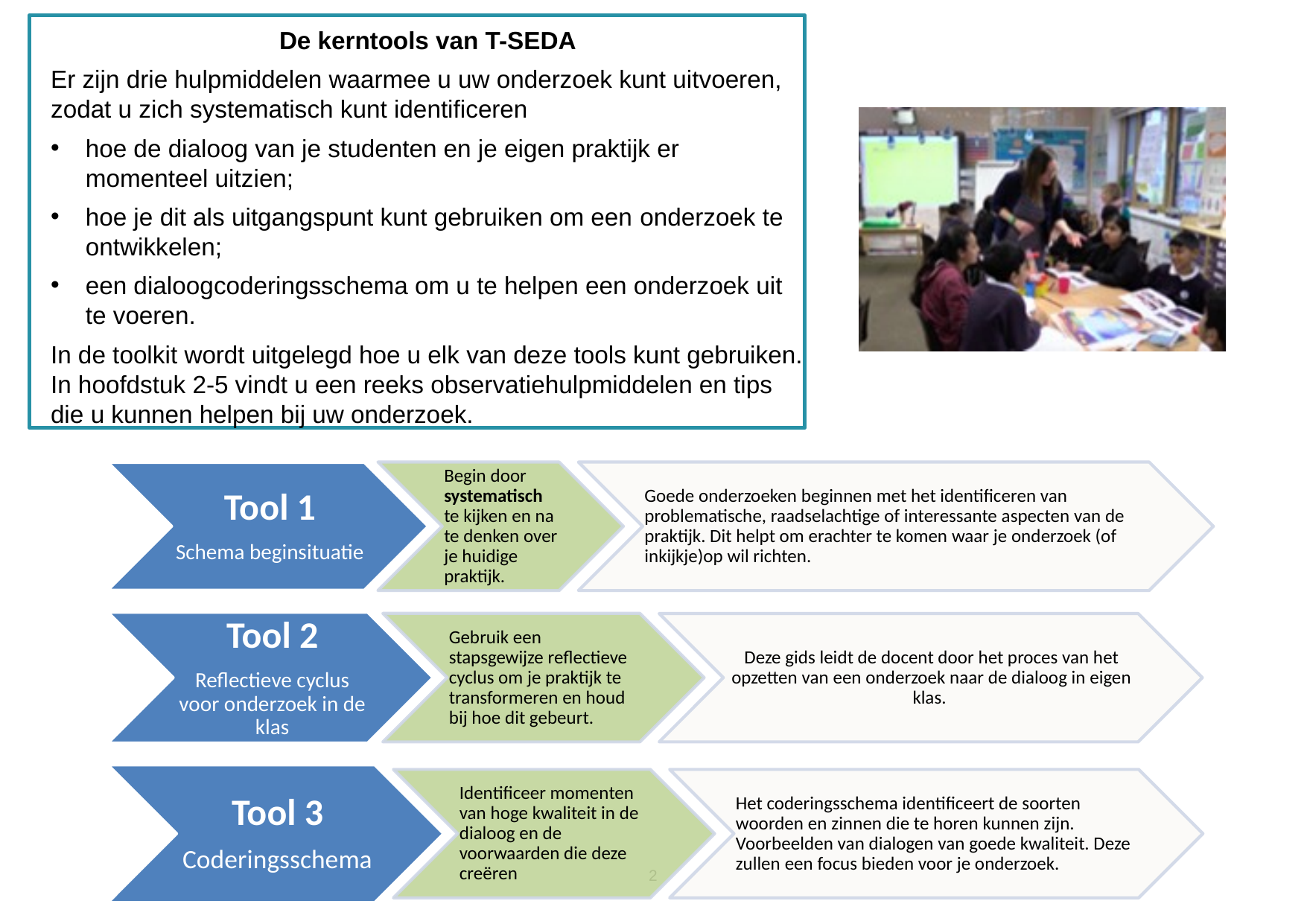

De kerntools van T-SEDA
Er zijn drie hulpmiddelen waarmee u uw onderzoek kunt uitvoeren, zodat u zich systematisch kunt identificeren
hoe de dialoog van je studenten en je eigen praktijk er momenteel uitzien;
hoe je dit als uitgangspunt kunt gebruiken om een ​​onderzoek te ontwikkelen;
een dialoogcoderingsschema om u te helpen een onderzoek uit te voeren.
In de toolkit wordt uitgelegd hoe u elk van deze tools kunt gebruiken. In hoofdstuk 2-5 vindt u een reeks observatiehulpmiddelen en tips die u kunnen helpen bij uw onderzoek.

Begin door systematisch te kijken en na te denken over je huidige praktijk.

Goede onderzoeken beginnen met het identificeren van problematische, raadselachtige of interessante aspecten van de praktijk. Dit helpt om erachter te komen waar je onderzoek (of inkijkje)op wil richten.

Tool 1
Schema beginsituatie

Tool 2
Reflectieve cyclus voor onderzoek in de klas

Gebruik een stapsgewijze reflectieve cyclus om je praktijk te transformeren en houd bij hoe dit gebeurt.

Deze gids leidt de docent door het proces van het opzetten van een onderzoek naar de dialoog in eigen klas.

Tool 3
Coderingsschema

Identificeer momenten van hoge kwaliteit in de dialoog en de voorwaarden die deze creëren

Het coderingsschema identificeert de soorten woorden en zinnen die te horen kunnen zijn. Voorbeelden van dialogen van goede kwaliteit. Deze zullen een focus bieden voor je onderzoek.
2